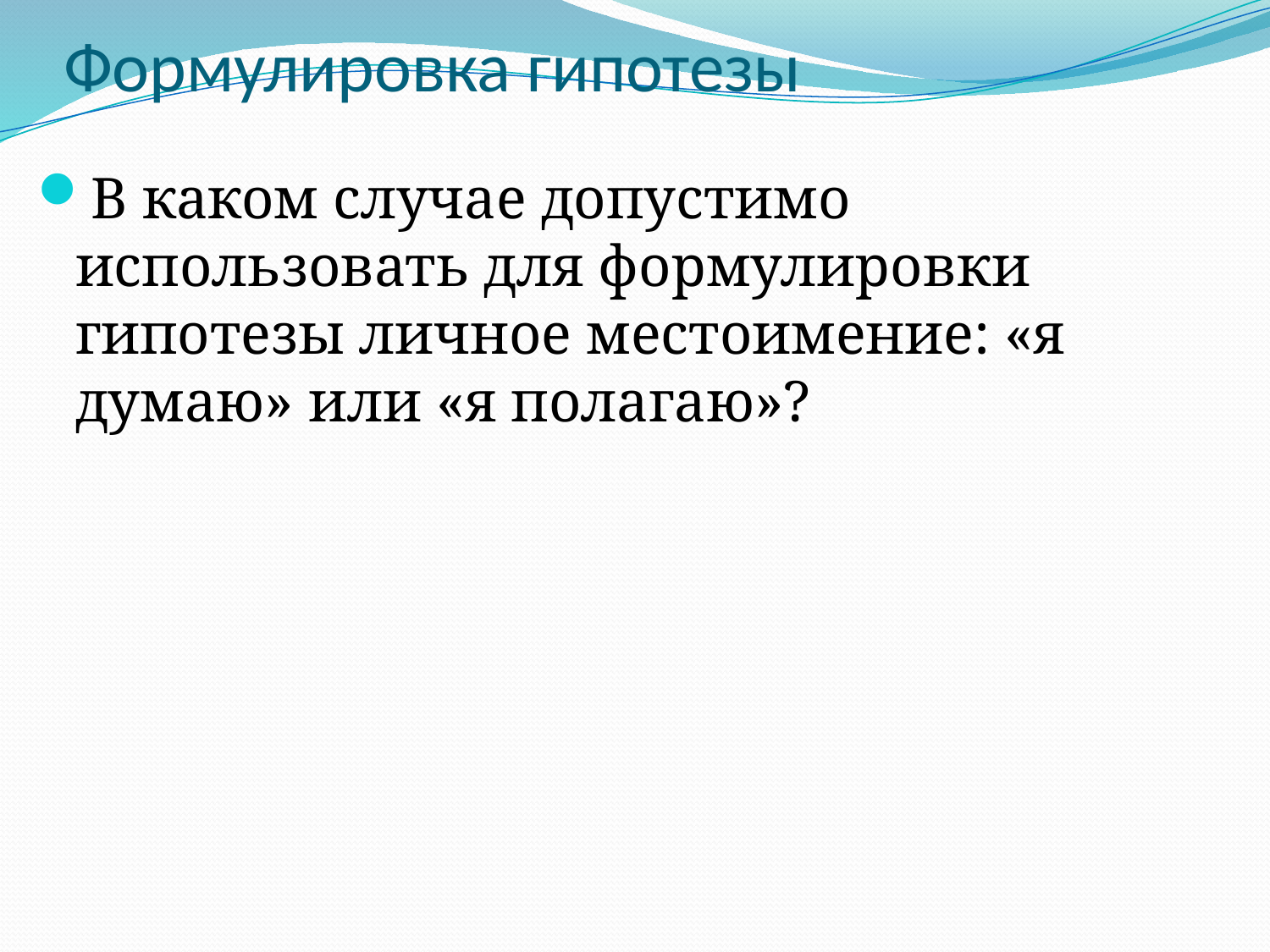

# Формулировка гипотезы
В каком случае допустимо использовать для формулировки гипотезы личное местоимение: «я думаю» или «я полагаю»?